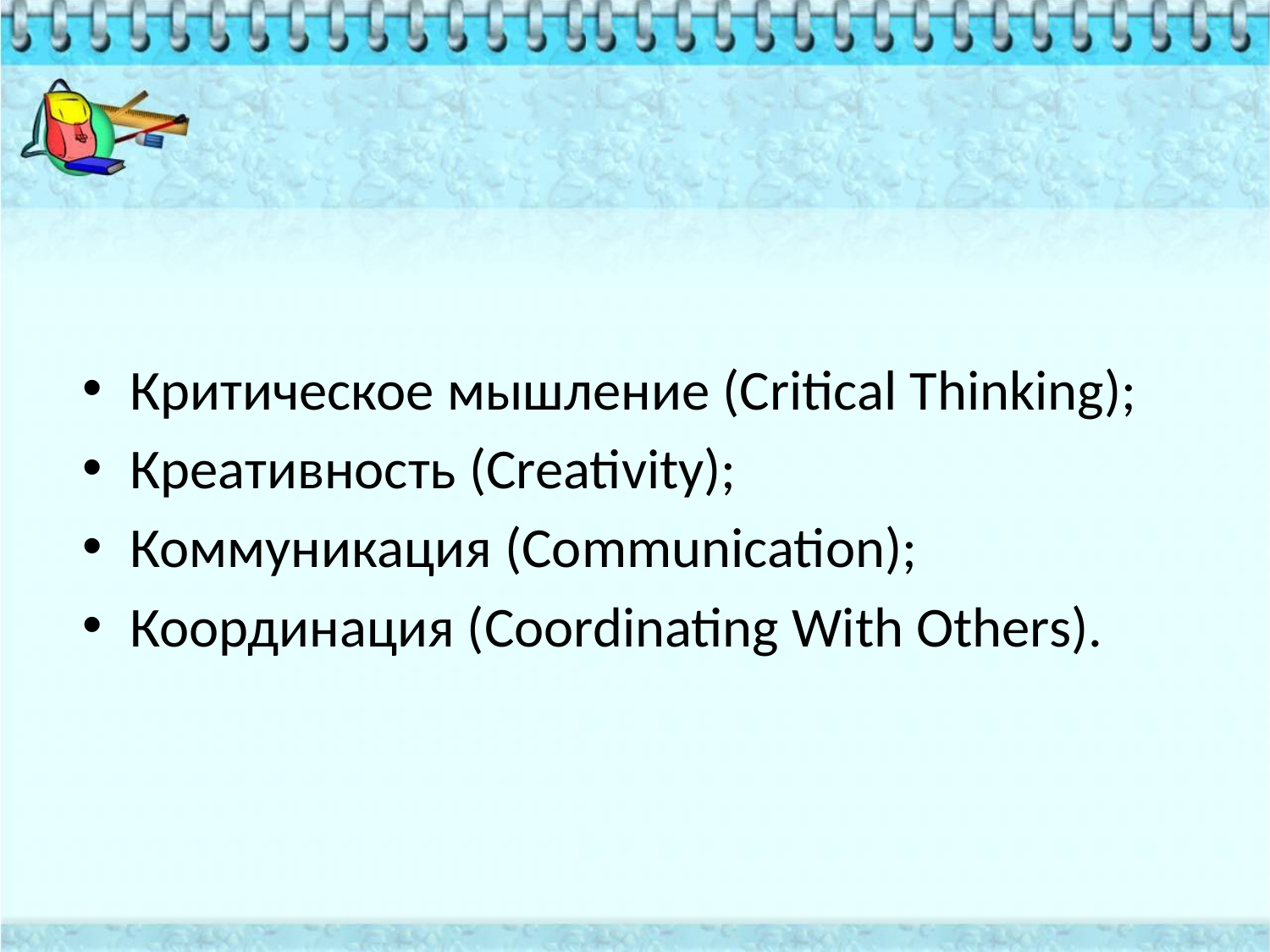

#
Критическое мышление (Critical Thinking);
Креативность (Creativity);
Коммуникация (Communication);
Координация (Coordinating With Others).